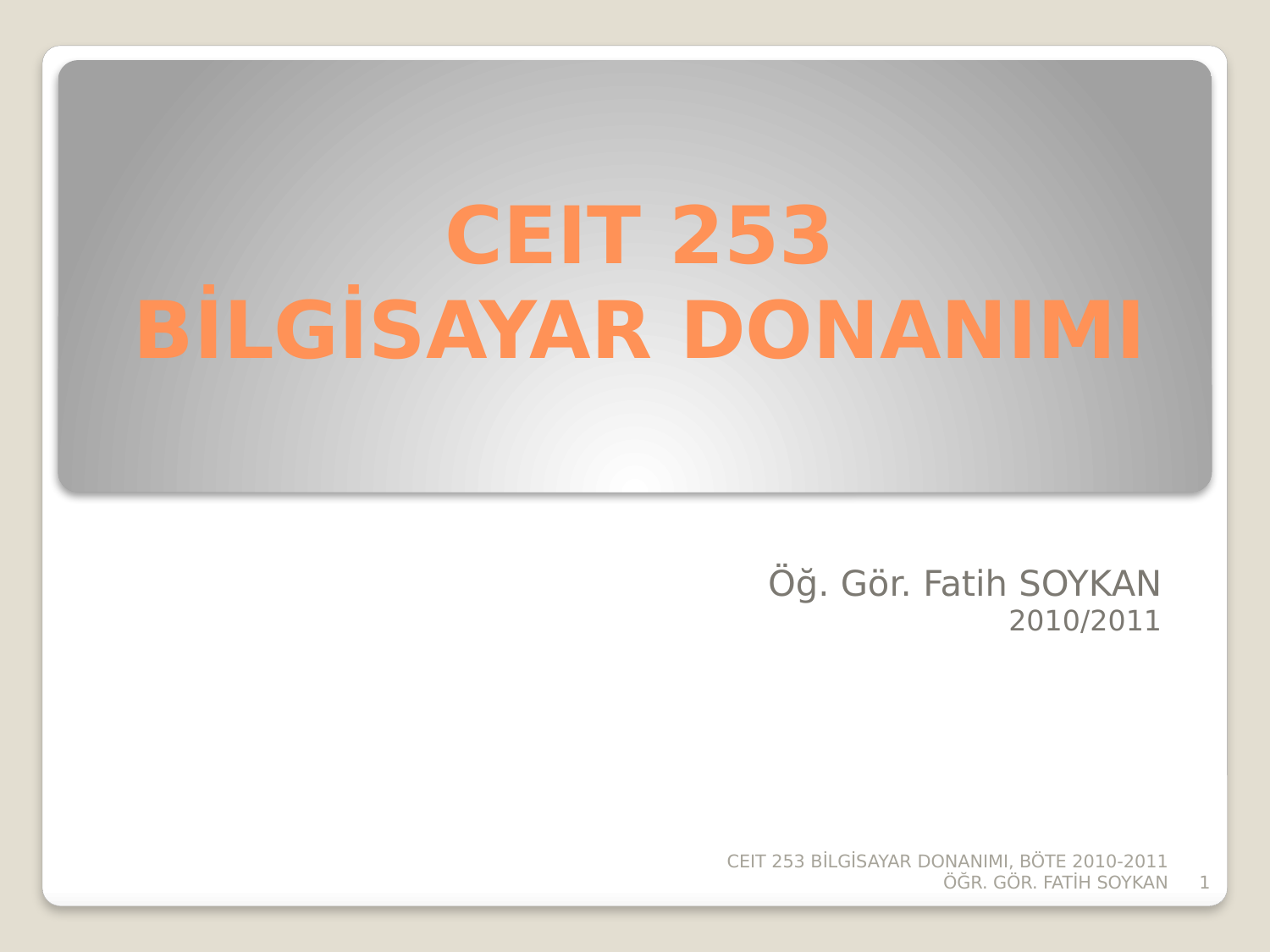

# CEIT 253 BİLGİSAYAR DONANIMI
Öğ. Gör. Fatih SOYKAN
2010/2011
CEIT 253 BİLGİSAYAR DONANIMI, BÖTE 2010-2011 ÖĞR. GÖR. FATİH SOYKAN
1